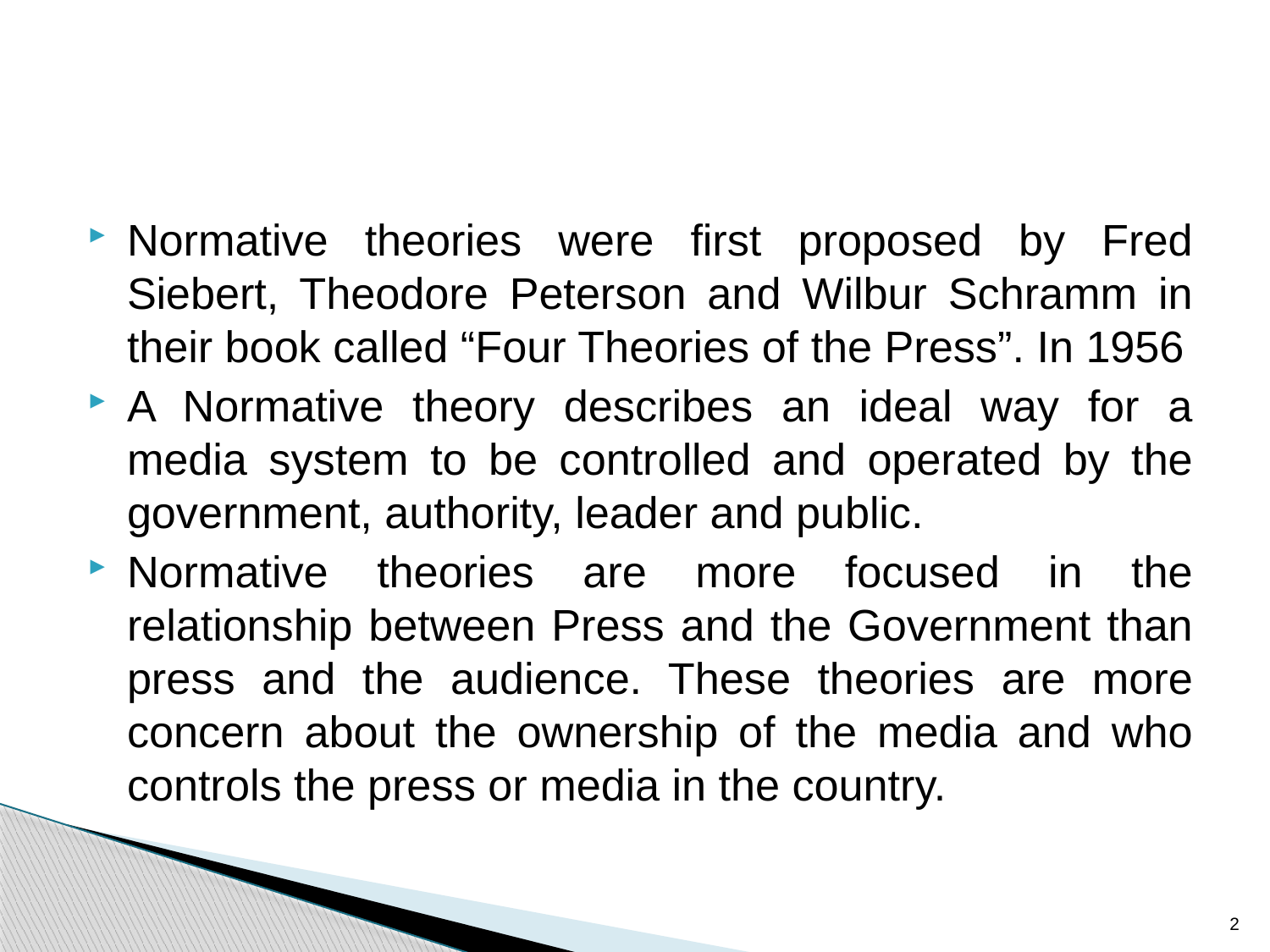

#
Normative theories were first proposed by Fred Siebert, Theodore Peterson and Wilbur Schramm in their book called “Four Theories of the Press”. In 1956
A Normative theory describes an ideal way for a media system to be controlled and operated by the government, authority, leader and public.
Normative theories are more focused in the relationship between Press and the Government than press and the audience. These theories are more concern about the ownership of the media and who controls the press or media in the country.
2